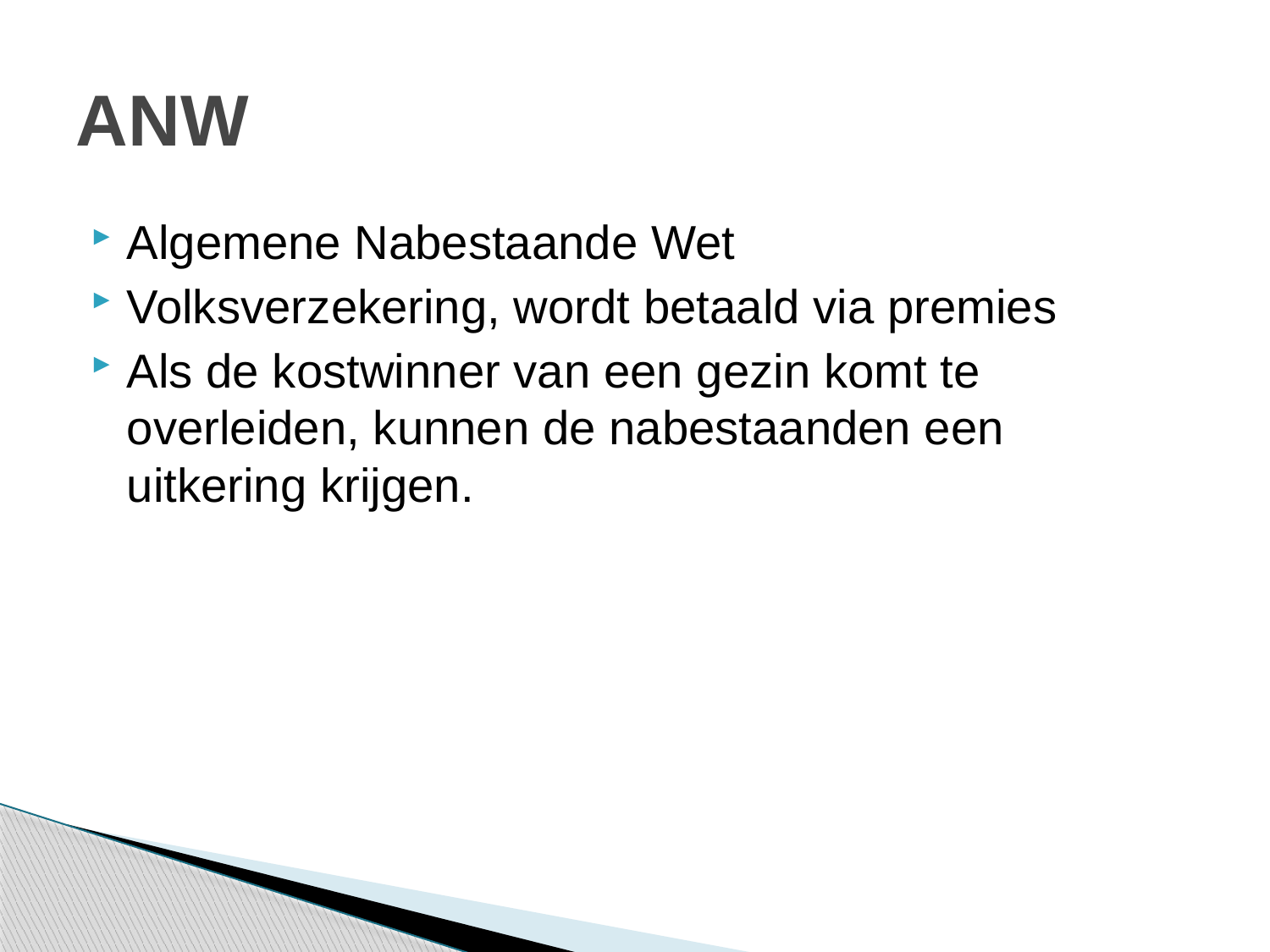

# ANW
Algemene Nabestaande Wet
Volksverzekering, wordt betaald via premies
Als de kostwinner van een gezin komt te overleiden, kunnen de nabestaanden een uitkering krijgen.